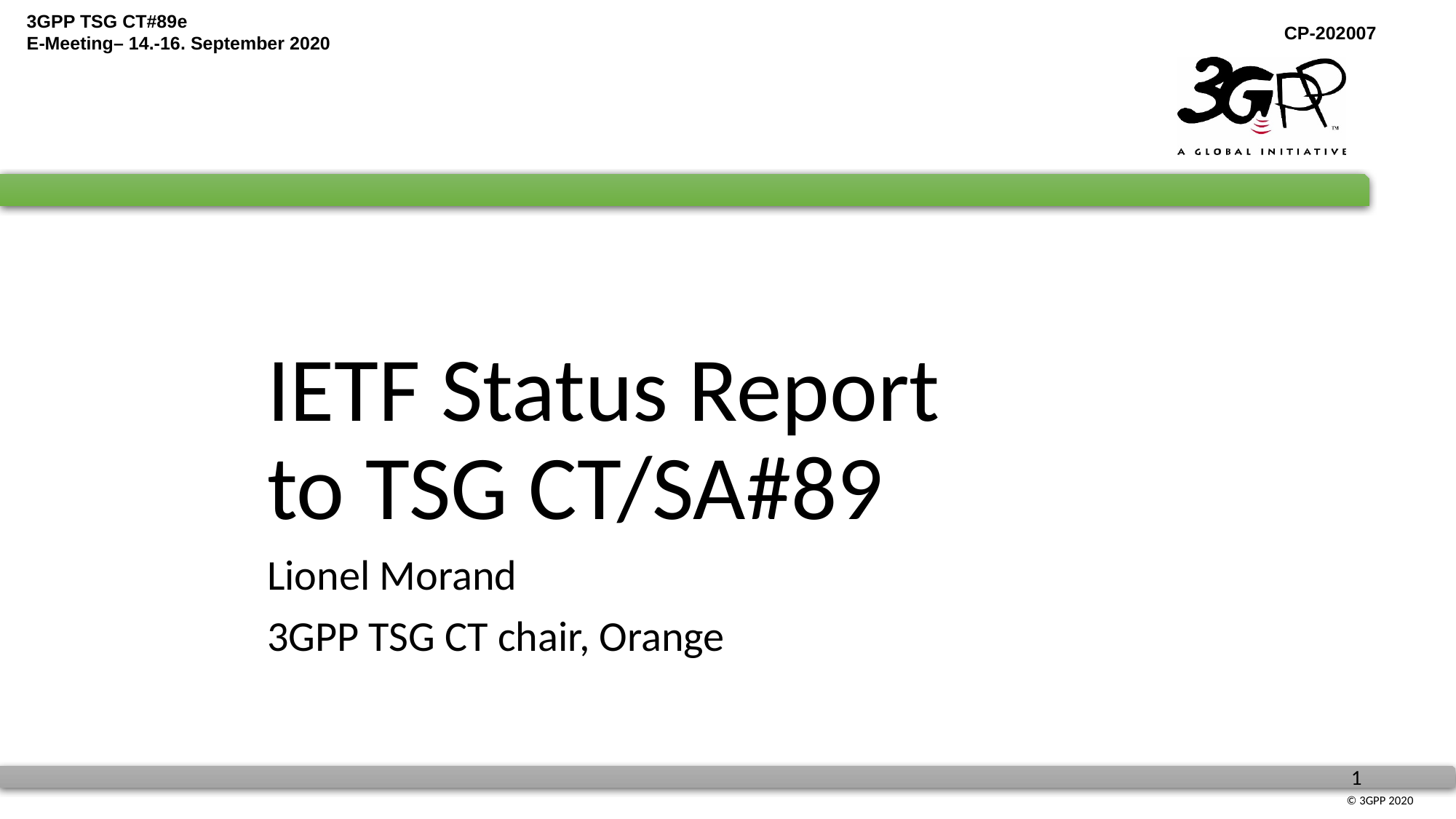

# IETF Status Report to TSG CT/SA#89
Lionel Morand
3GPP TSG CT chair, Orange